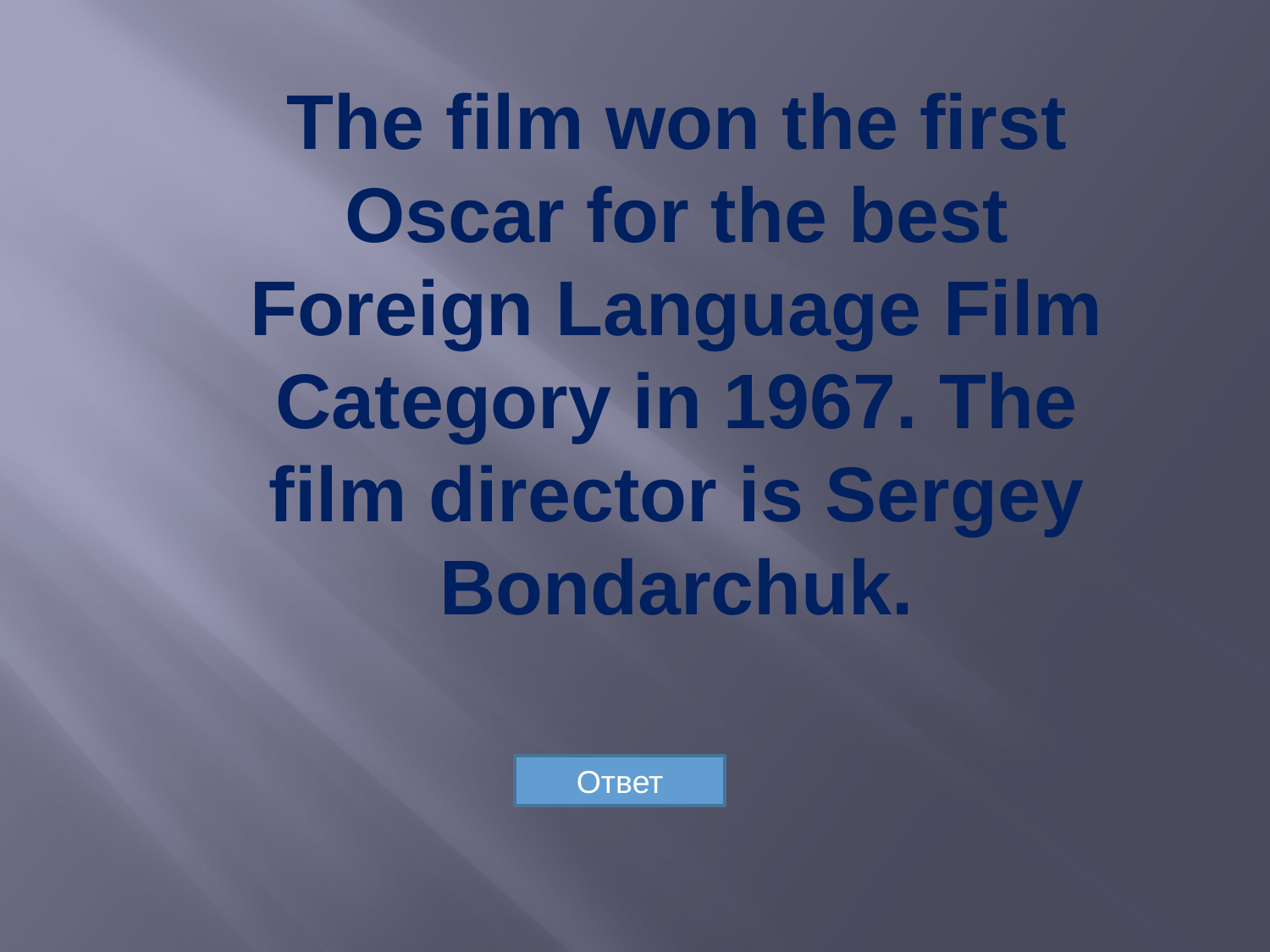

# The film won the first Oscar for the best Foreign Language Film Category in 1967. The film director is Sergey Bondarchuk.